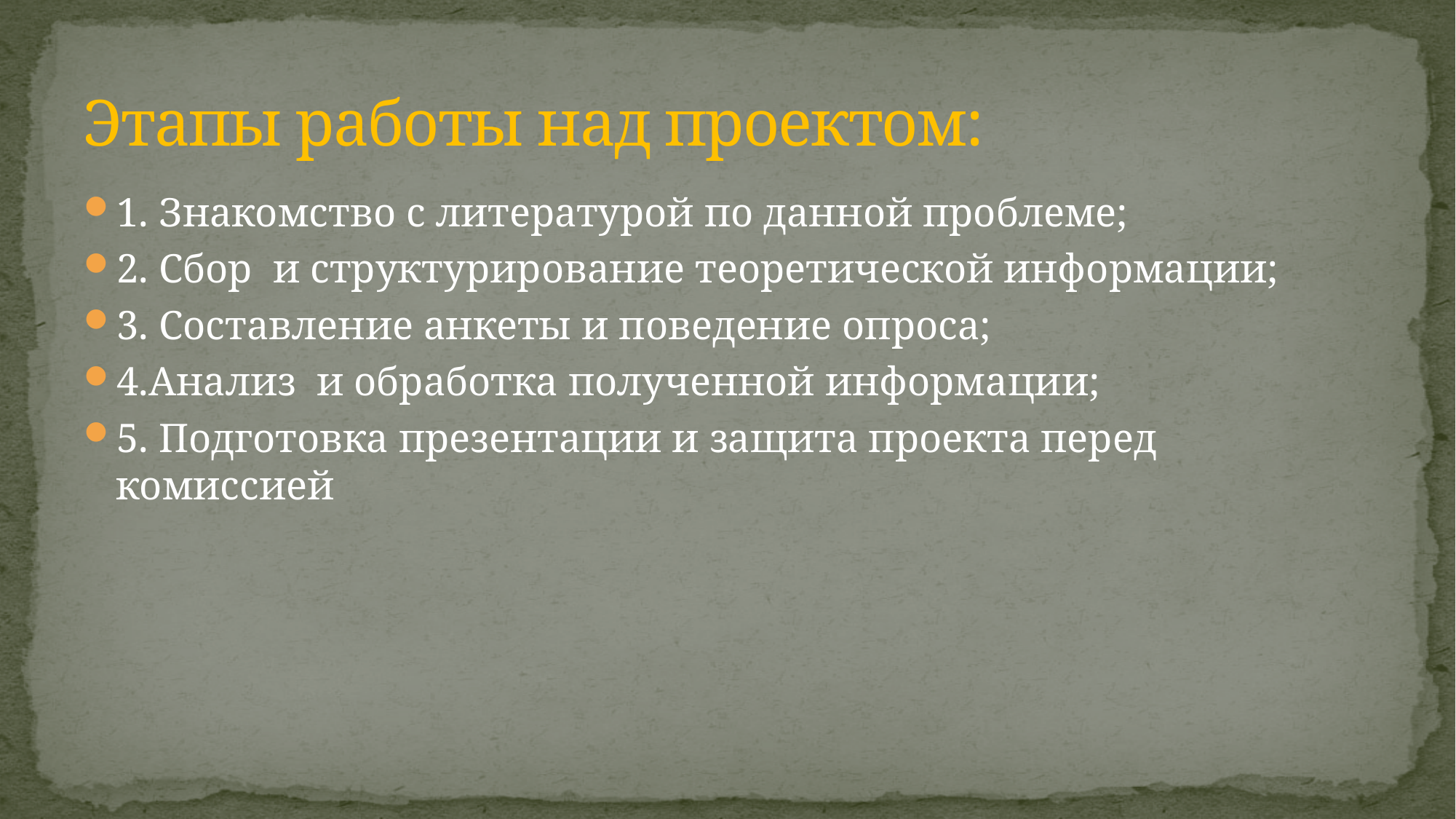

# Этапы работы над проектом:
1. Знакомство с литературой по данной проблеме;
2. Сбор  и структурирование теоретической информации;
3. Составление анкеты и поведение опроса;
4.Анализ  и обработка полученной информации;
5. Подготовка презентации и защита проекта перед комиссией